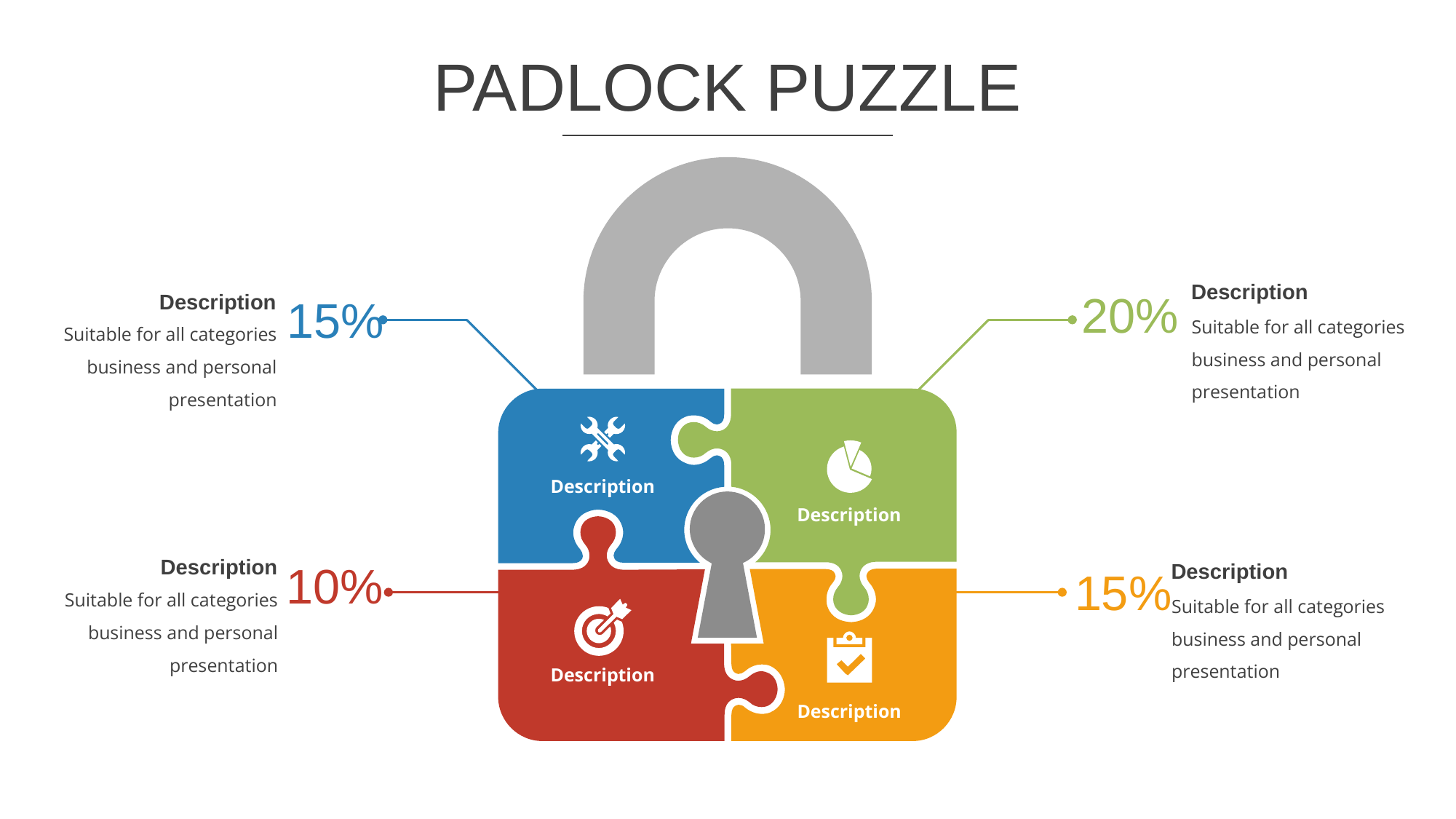

# PADLOCK PUZZLE

Description
20%
Description
15%
Suitable for all categories business and personal presentation
Suitable for all categories business and personal presentation

Description

Description

Description
10%
Description
15%

Suitable for all categories business and personal presentation
Suitable for all categories business and personal presentation

Description

Description